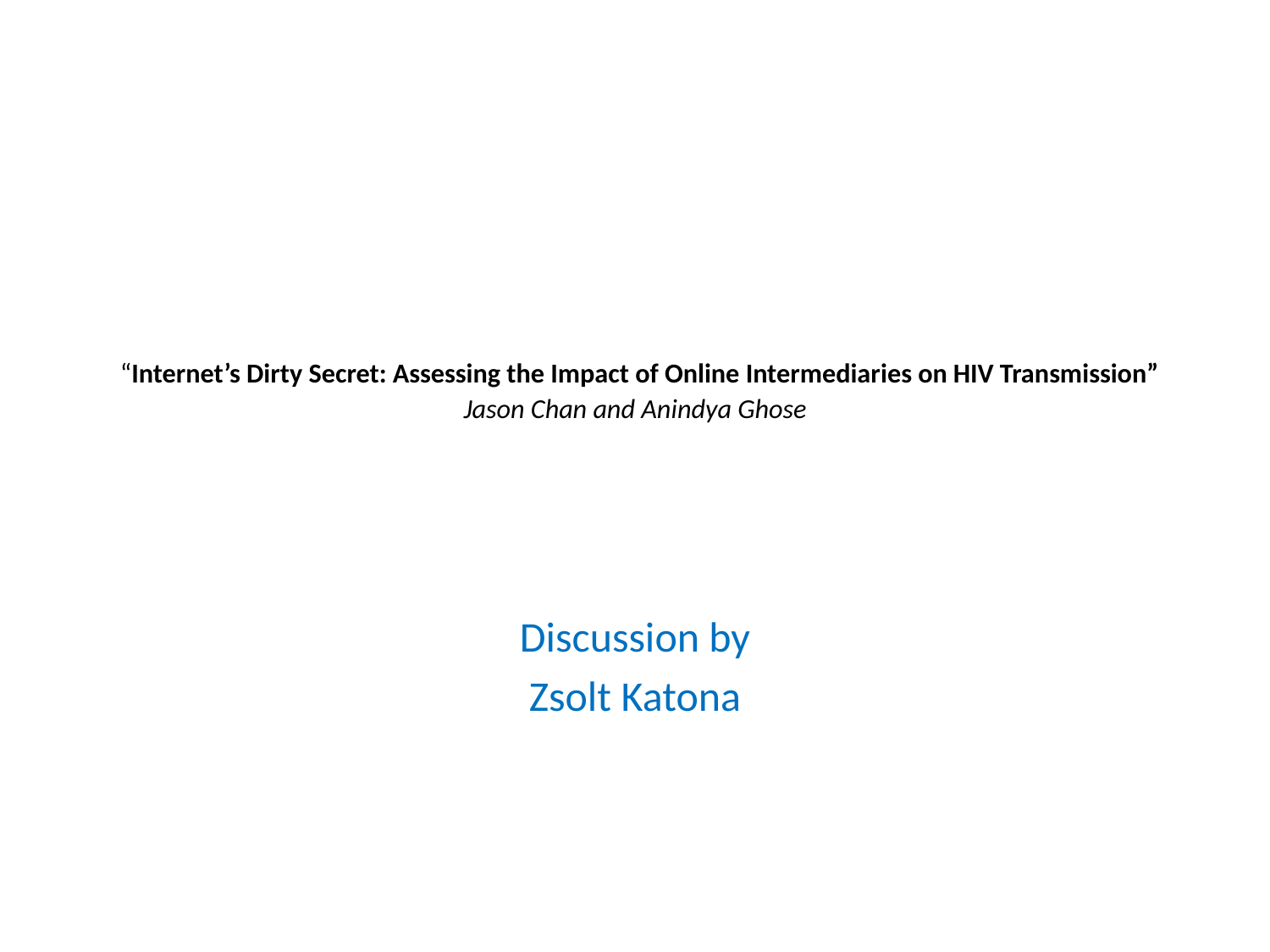

# “Internet’s Dirty Secret: Assessing the Impact of Online Intermediaries on HIV Transmission” Jason Chan and Anindya Ghose
Discussion by
Zsolt Katona